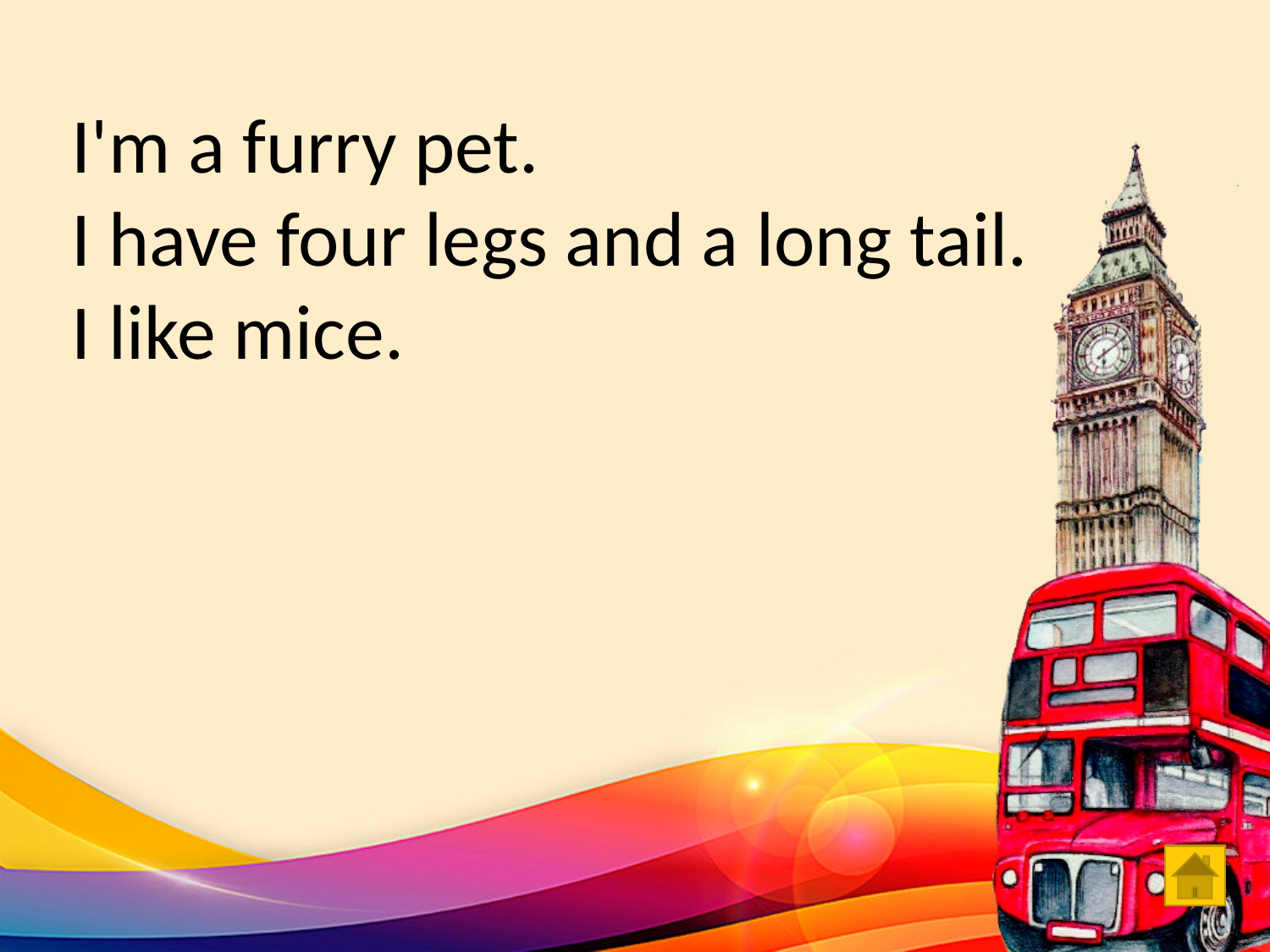

I'm a furry pet.
I have four legs and a long tail. I like mice.